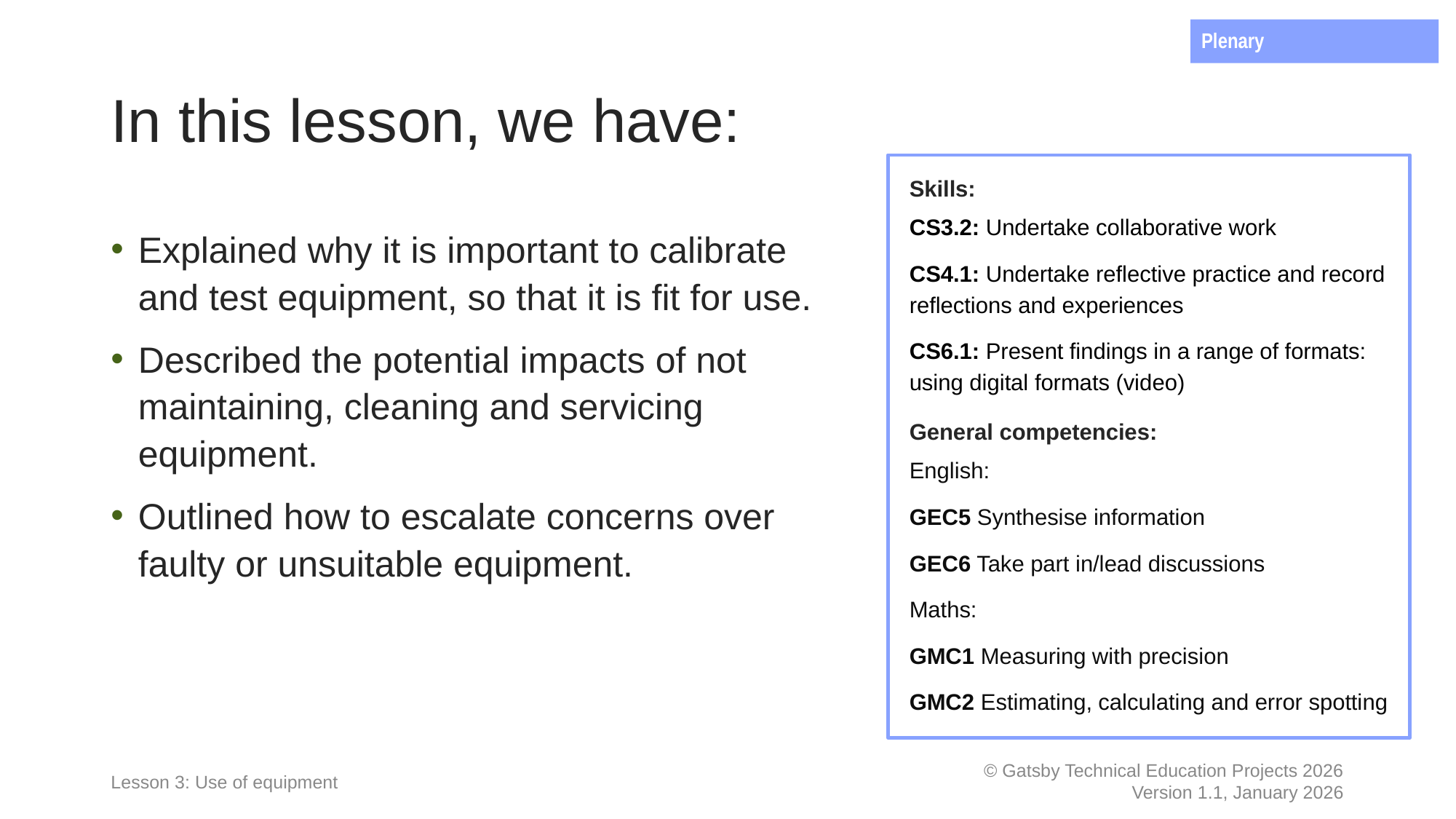

Plenary
# In this lesson, we have:
Skills:
CS3.2: Undertake collaborative work
CS4.1: Undertake reflective practice and record reflections and experiences
CS6.1: Present findings in a range of formats: using digital formats (video)
General competencies:
English:
GEC5 Synthesise information
GEC6 Take part in/lead discussions
Maths:
GMC1 Measuring with precision
GMC2 Estimating, calculating and error spotting
Explained why it is important to calibrate and test equipment, so that it is fit for use.
Described the potential impacts of not maintaining, cleaning and servicing equipment.
Outlined how to escalate concerns over faulty or unsuitable equipment.
Lesson 3: Use of equipment